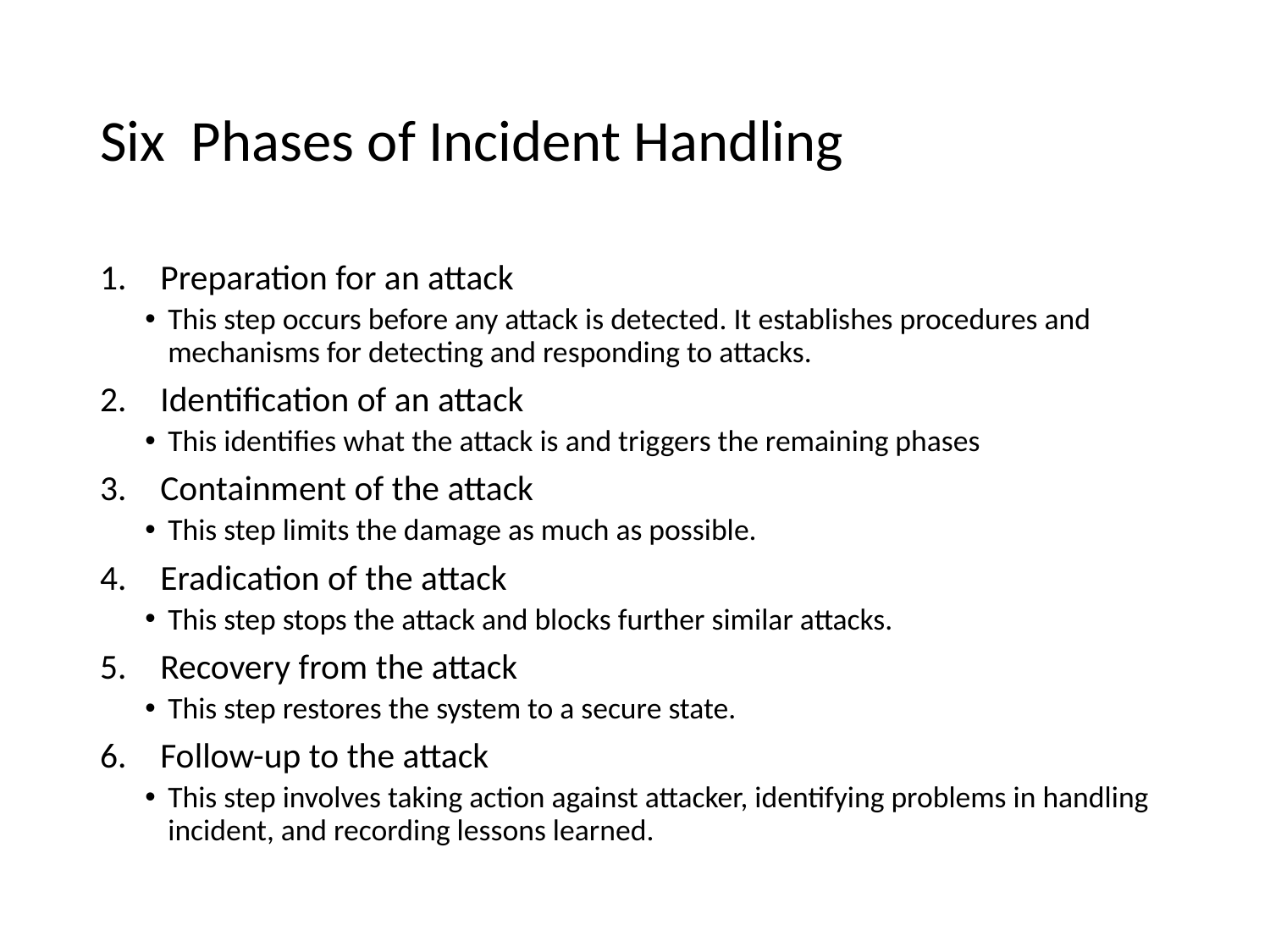

# Six  Phases of Incident Handling
Preparation for an attack
This step occurs before any attack is detected. It establishes procedures and mechanisms for detecting and responding to attacks.
Identification of an attack
This identifies what the attack is and triggers the remaining phases
Containment of the attack
This step limits the damage as much as possible.
Eradication of the attack
This step stops the attack and blocks further similar attacks.
Recovery from the attack
This step restores the system to a secure state.
Follow-up to the attack
This step involves taking action against attacker, identifying problems in handling incident, and recording lessons learned.